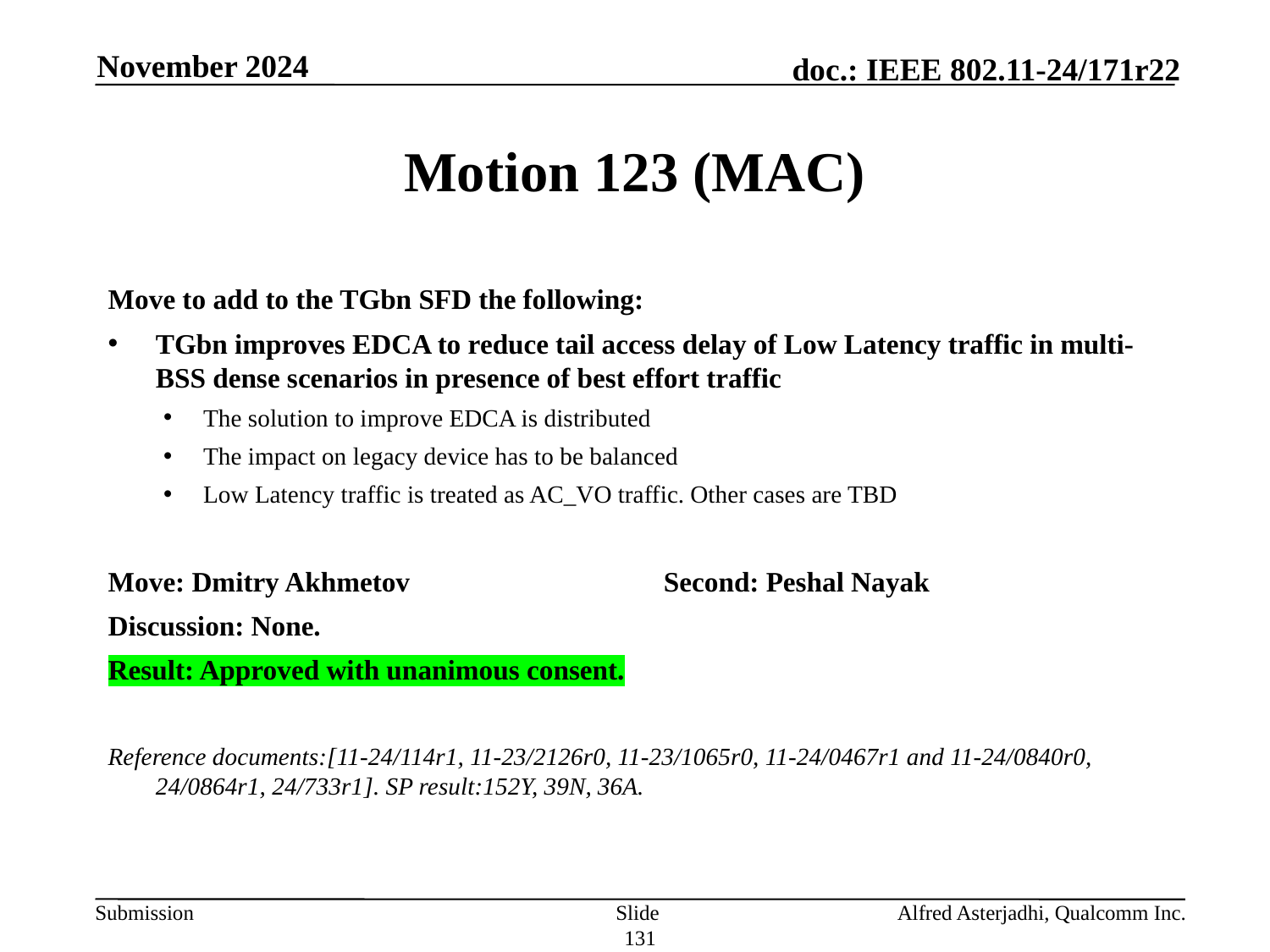

November 2024
# Motion 123 (MAC)
Move to add to the TGbn SFD the following:
TGbn improves EDCA to reduce tail access delay of Low Latency traffic in multi-BSS dense scenarios in presence of best effort traffic
The solution to improve EDCA is distributed
The impact on legacy device has to be balanced
Low Latency traffic is treated as AC_VO traffic. Other cases are TBD

Move: Dmitry Akhmetov		Second: Peshal Nayak
Discussion: None.
Result: Approved with unanimous consent.

Reference documents:[11-24/114r1, 11-23/2126r0, 11-23/1065r0, 11-24/0467r1 and 11-24/0840r0, 24/0864r1, 24/733r1]. SP result:152Y, 39N, 36A.
Slide 131
Alfred Asterjadhi, Qualcomm Inc.